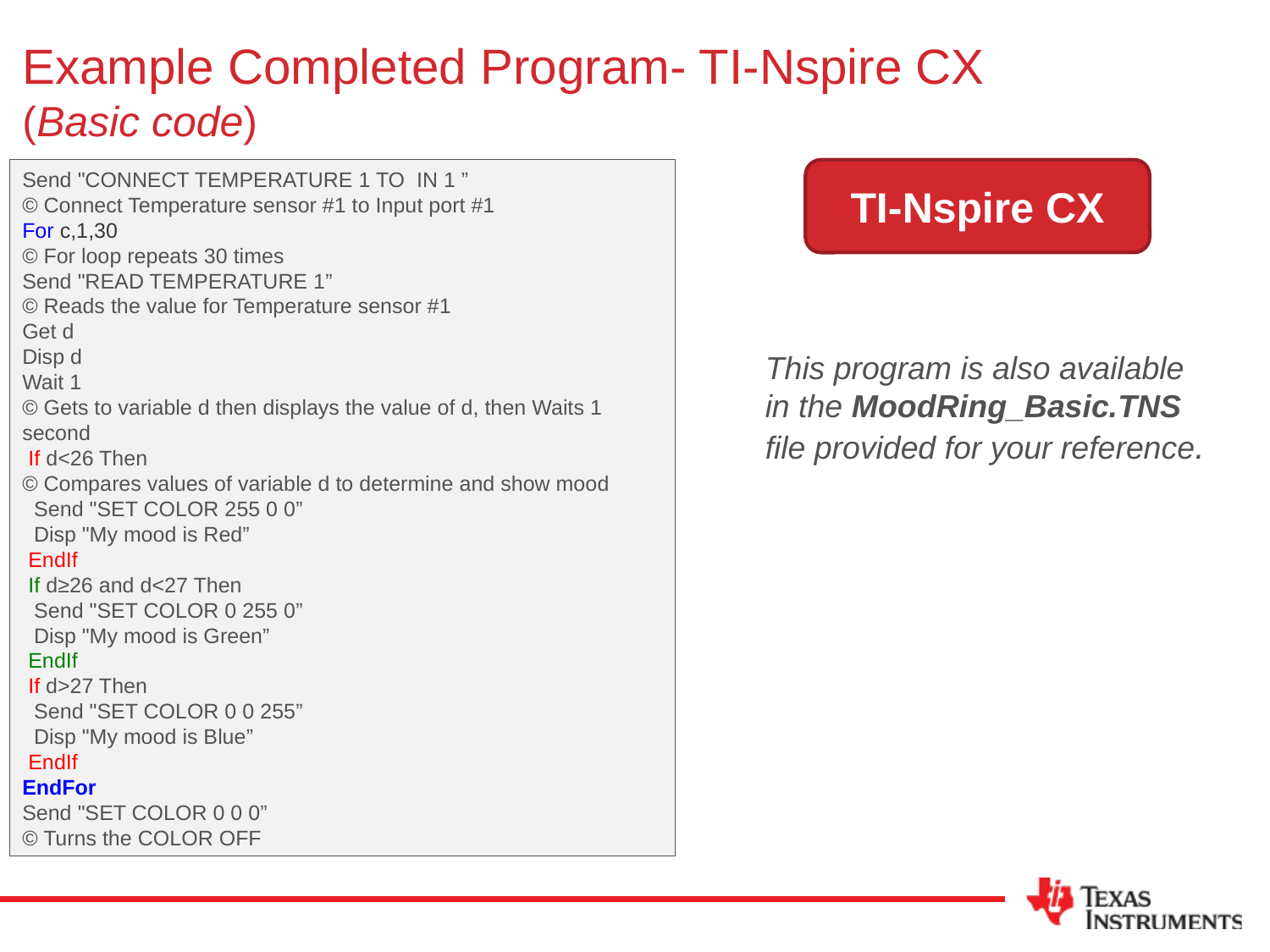

# Example Completed Program- TI-Nspire CX (Basic code)
Send "CONNECT TEMPERATURE 1 TO  IN 1 ”
© Connect Temperature sensor #1 to Input port #1
For c,1,30
© For loop repeats 30 times
Send "READ TEMPERATURE 1”
© Reads the value for Temperature sensor #1
Get d
Disp d
Wait 1
© Gets to variable d then displays the value of d, then Waits 1 second
 If d<26 Then
© Compares values of variable d to determine and show mood
  Send "SET COLOR 255 0 0”
  Disp "My mood is Red”
 EndIf
 If d≥26 and d<27 Then
  Send "SET COLOR 0 255 0”
  Disp "My mood is Green”
 EndIf
 If d>27 Then
  Send "SET COLOR 0 0 255”
  Disp "My mood is Blue”
 EndIf
EndFor
Send "SET COLOR 0 0 0”
© Turns the COLOR OFF
TI-Nspire CX
This program is also available in the MoodRing_Basic.TNS file provided for your reference.